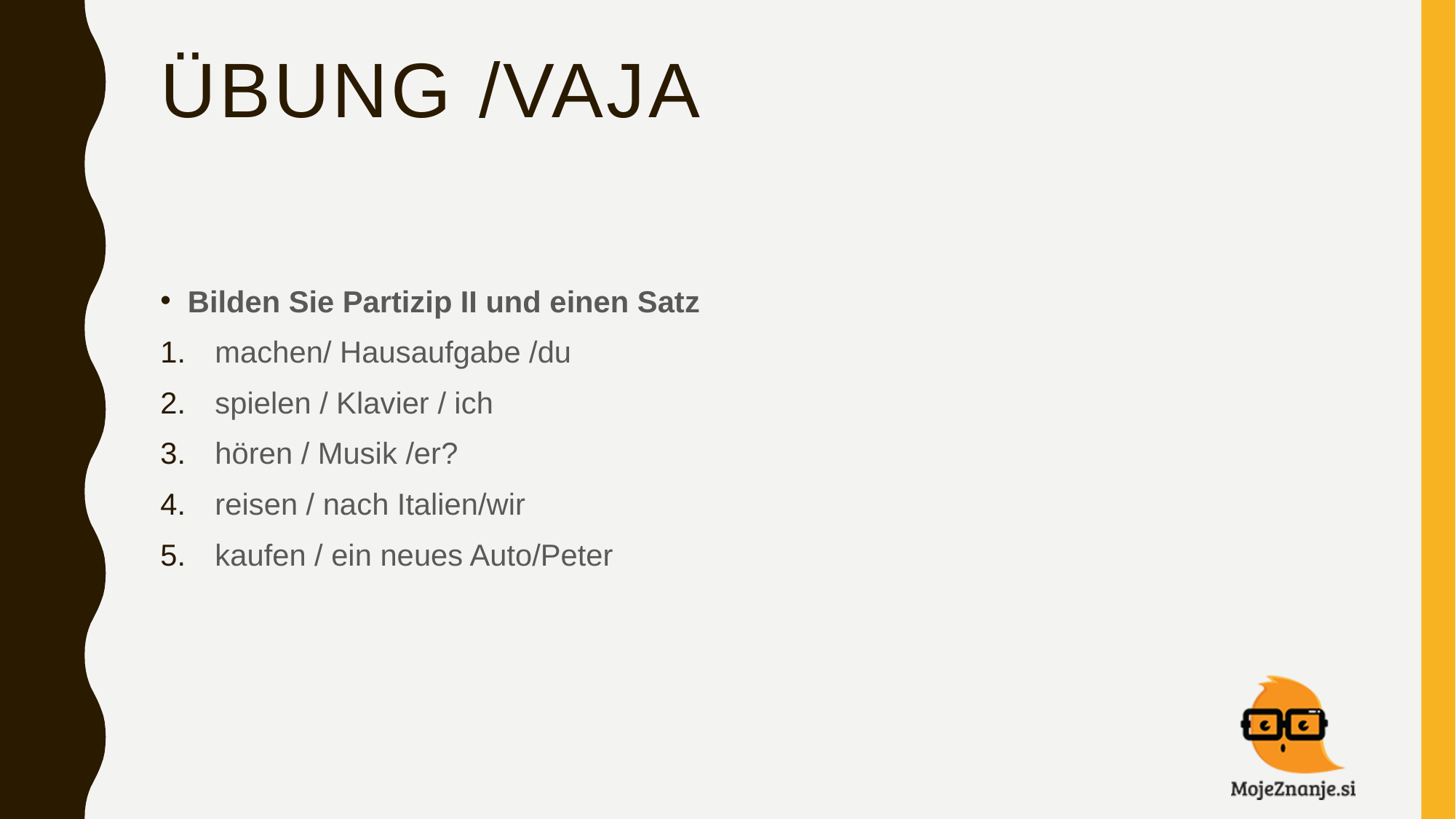

# übung /vaja
Bilden Sie Partizip II und einen Satz
machen/ Hausaufgabe /du
spielen / Klavier / ich
hören / Musik /er?
reisen / nach Italien/wir
kaufen / ein neues Auto/Peter